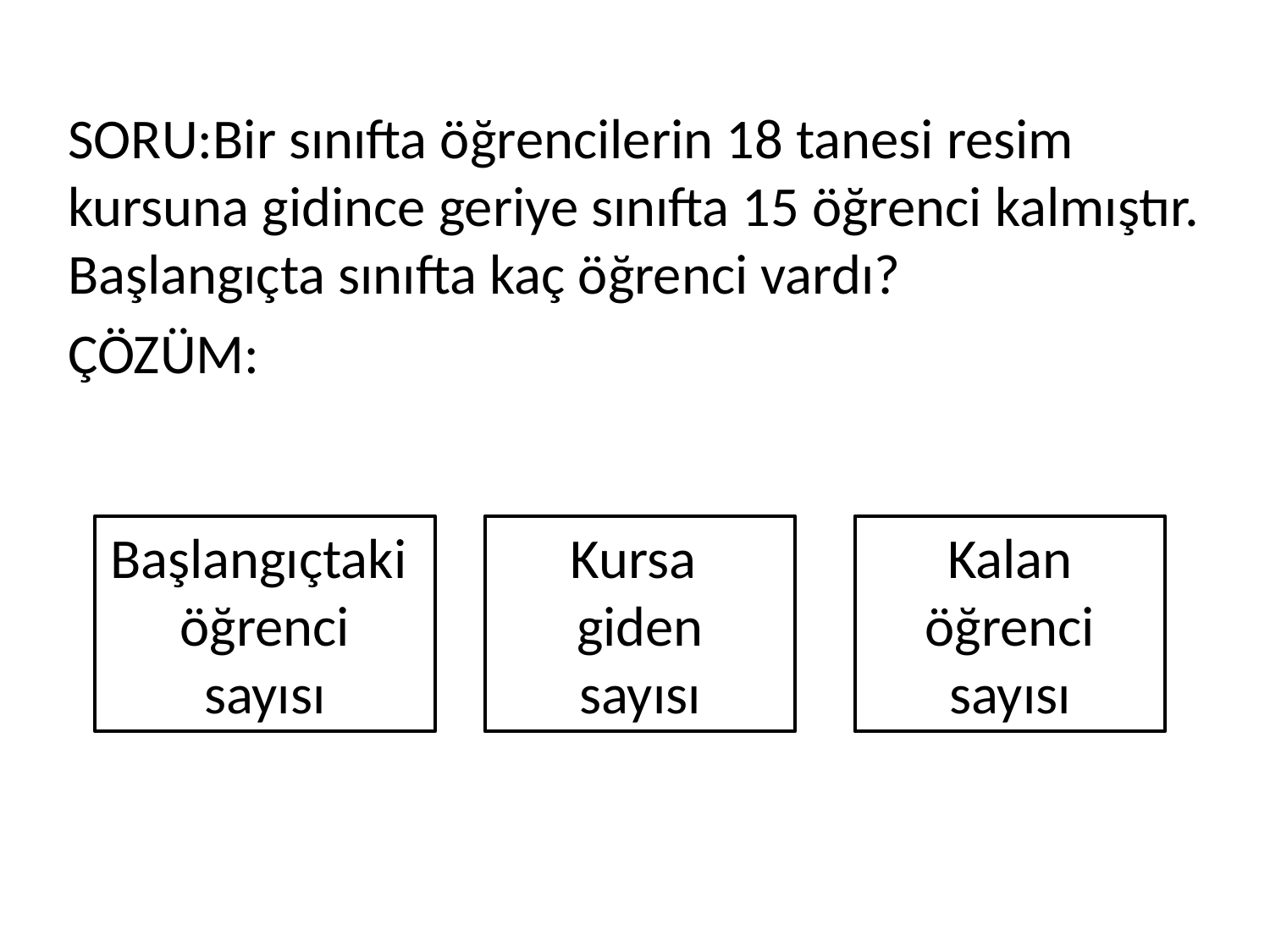

SORU:Bir sınıfta öğrencilerin 18 tanesi resim kursuna gidince geriye sınıfta 15 öğrenci kalmıştır. Başlangıçta sınıfta kaç öğrenci vardı?
ÇÖZÜM:
Başlangıçtaki  öğrenci
sayısı
Kursa
giden
sayısı
Kalan öğrenci
sayısı